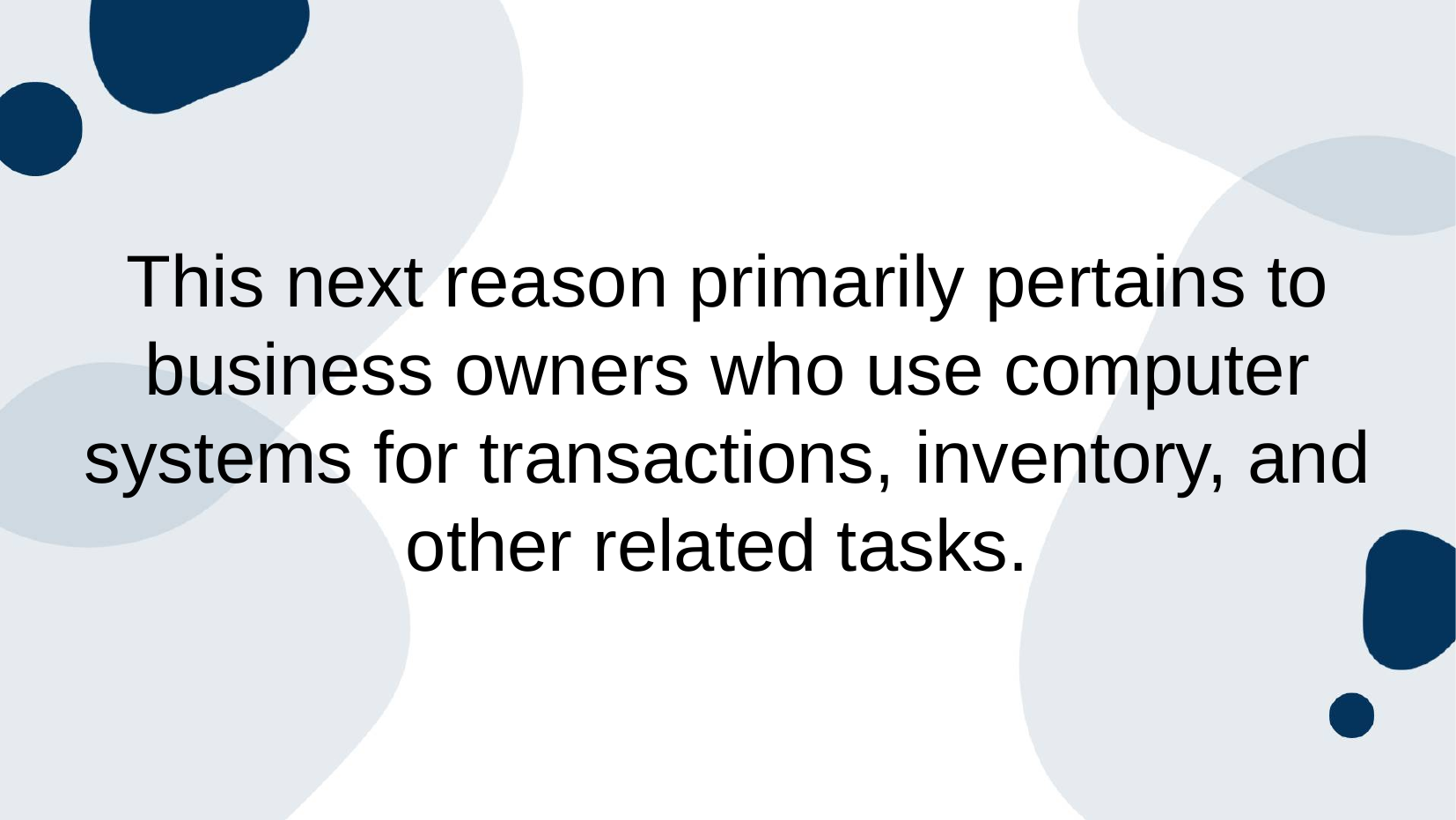

# This next reason primarily pertains to business owners who use computer systems for transactions, inventory, and other related tasks.